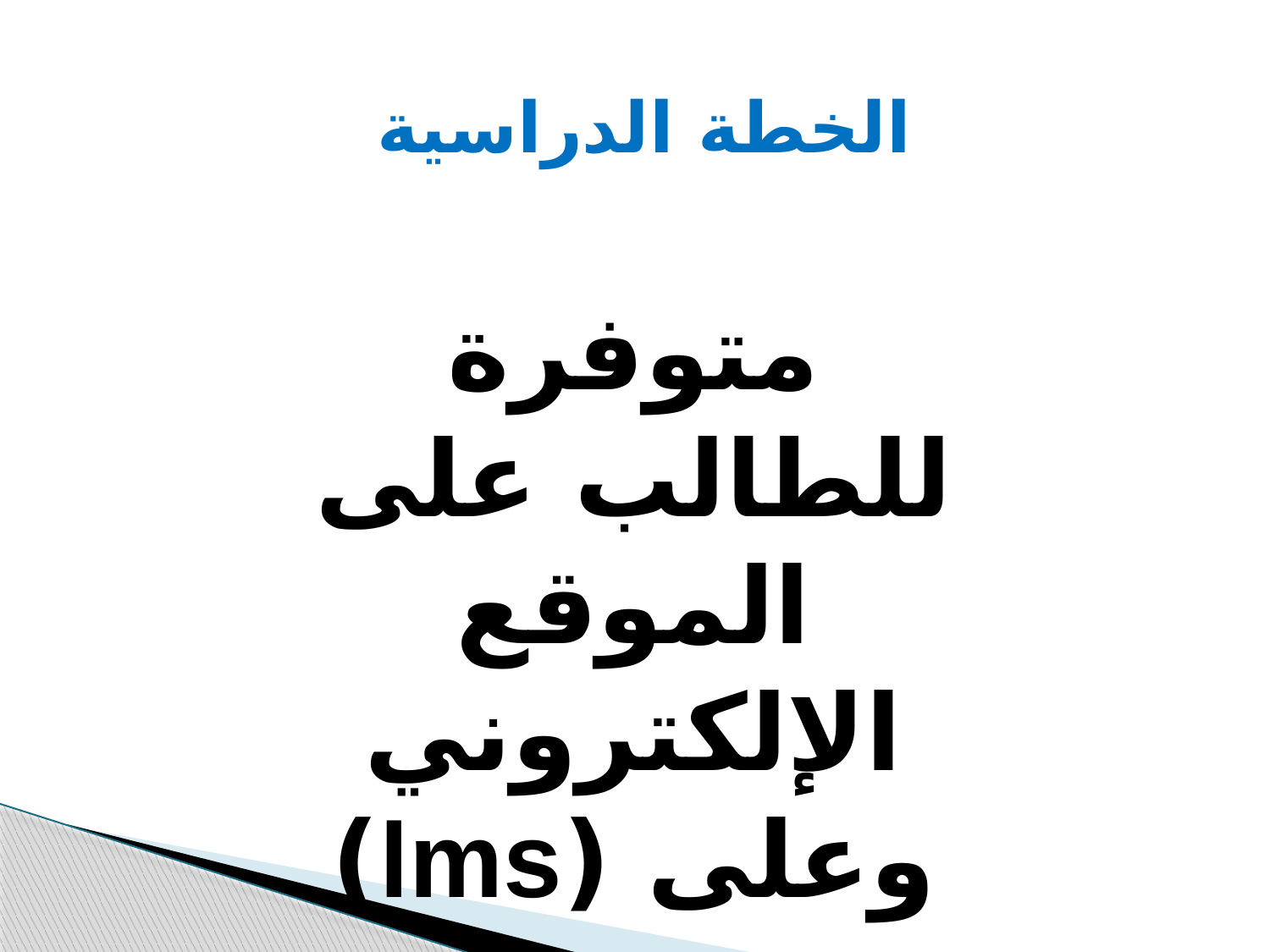

الخطة الدراسية
متوفرة للطالب على الموقع الإلكتروني وعلى (lms)